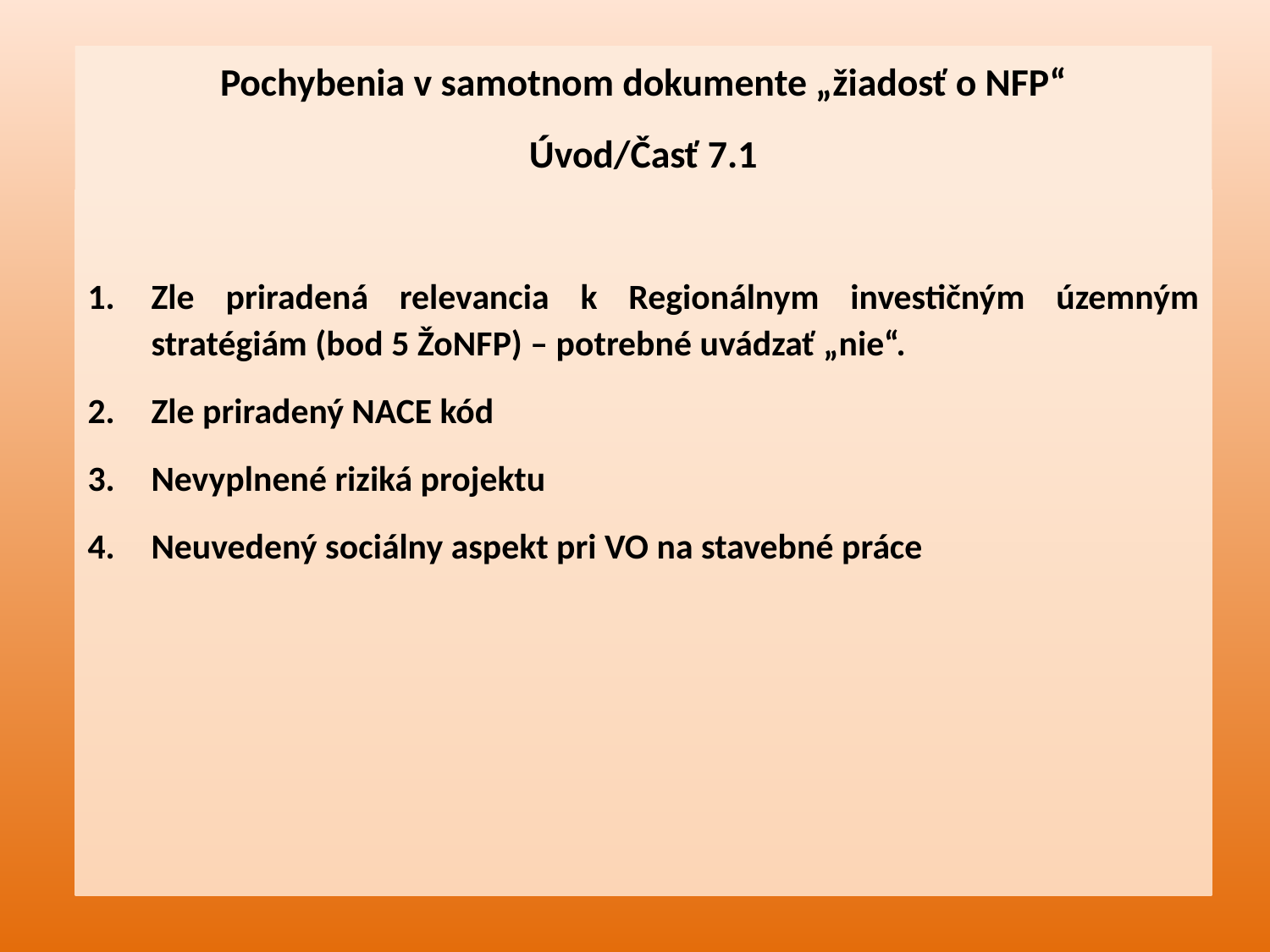

Pochybenia v samotnom dokumente „žiadosť o NFP“
Úvod/Časť 7.1

Zle priradená relevancia k Regionálnym investičným územným stratégiám (bod 5 ŽoNFP) – potrebné uvádzať „nie“.
Zle priradený NACE kód
Nevyplnené riziká projektu
Neuvedený sociálny aspekt pri VO na stavebné práce